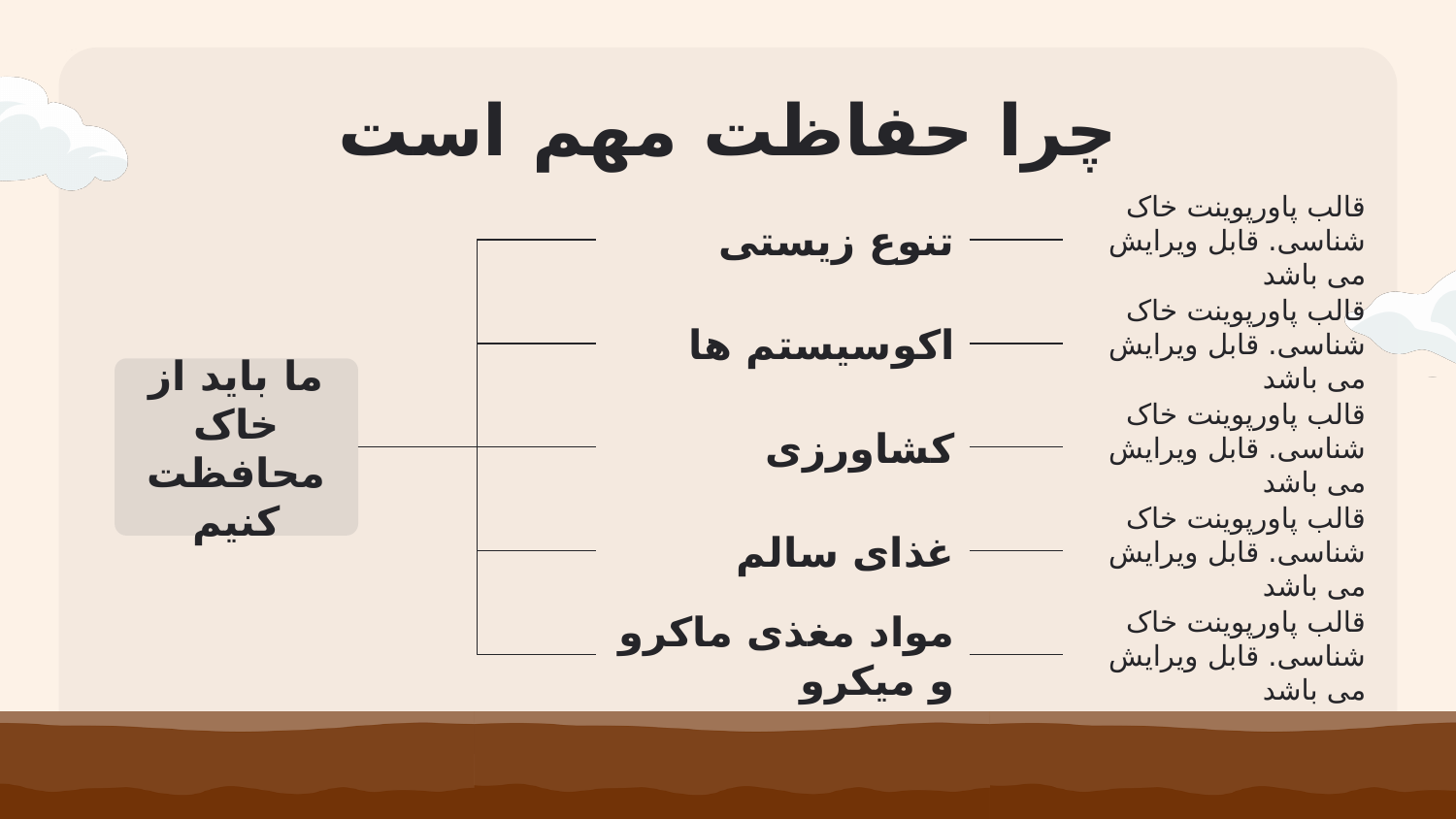

# چرا حفاظت مهم است
تنوع زیستی
قالب پاورپوینت خاک شناسی. قابل ویرایش می باشد
اکوسیستم ها
قالب پاورپوینت خاک شناسی. قابل ویرایش می باشد
ما باید از خاک محافظت کنیم
کشاورزی
قالب پاورپوینت خاک شناسی. قابل ویرایش می باشد
غذای سالم
قالب پاورپوینت خاک شناسی. قابل ویرایش می باشد
مواد مغذی ماکرو و میکرو
قالب پاورپوینت خاک شناسی. قابل ویرایش می باشد